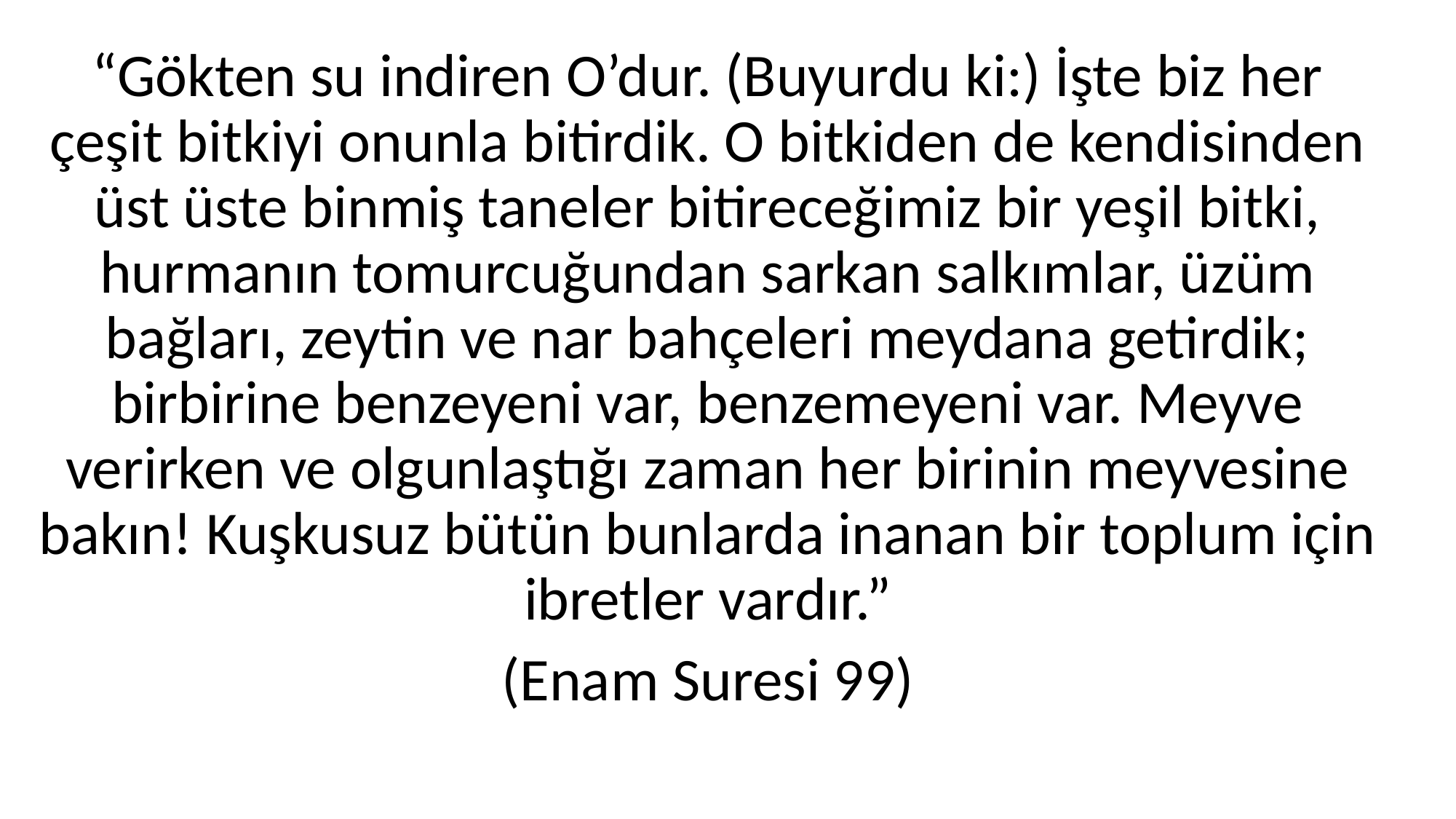

“Gökten su indiren O’dur. (Buyurdu ki:) İşte biz her çeşit bitkiyi onunla bitirdik. O bitkiden de kendisinden üst üste binmiş taneler bitireceğimiz bir yeşil bitki, hurmanın tomurcuğundan sarkan salkımlar, üzüm bağları, zeytin ve nar bahçeleri meydana getirdik; birbirine benzeyeni var, benzemeyeni var. Meyve verirken ve olgunlaştığı zaman her birinin meyvesine bakın! Kuşkusuz bütün bunlarda inanan bir toplum için ibretler vardır.”
(Enam Suresi 99)